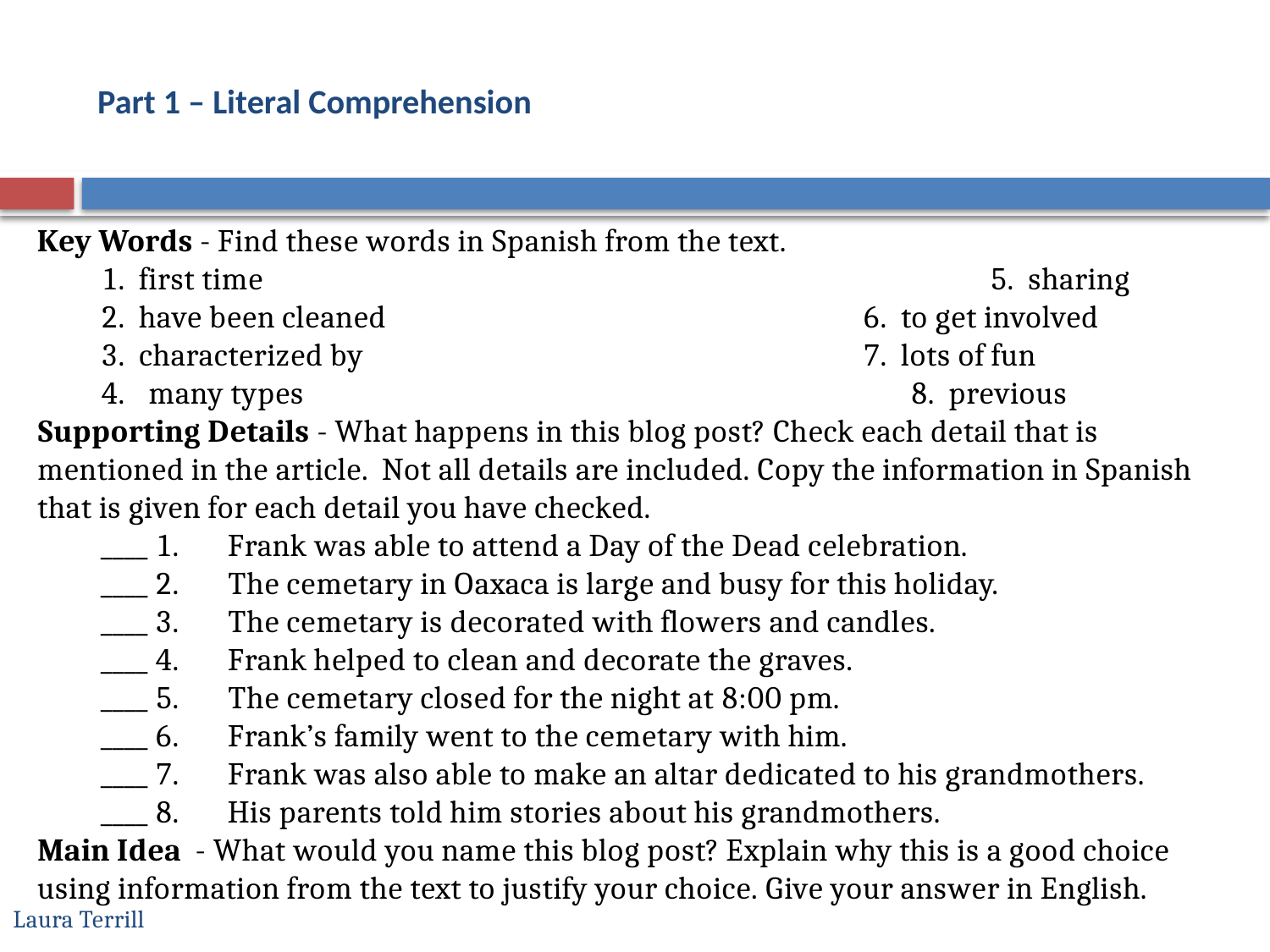

# Part 1 – Literal Comprehension
Key Words - Find these words in Spanish from the text.
1.  first time						5.  sharing
2.  have been cleaned				6.  to get involved
3.  characterized by				7.  lots of fun
many types					8.  previous
Supporting Details - What happens in this blog post? Check each detail that is mentioned in the article.  Not all details are included. Copy the information in Spanish that is given for each detail you have checked.
____ 1. 	Frank was able to attend a Day of the Dead celebration.
____ 2. 	The cemetary in Oaxaca is large and busy for this holiday.
____ 3. 	The cemetary is decorated with flowers and candles.
____ 4. 	Frank helped to clean and decorate the graves.
____ 5.       The cemetary closed for the night at 8:00 pm.
____ 6. 	Frank’s family went to the cemetary with him.
____ 7. 	Frank was also able to make an altar dedicated to his grandmothers.
____ 8. 	His parents told him stories about his grandmothers.
Main Idea  - What would you name this blog post? Explain why this is a good choice using information from the text to justify your choice. Give your answer in English.

Laura Terrill